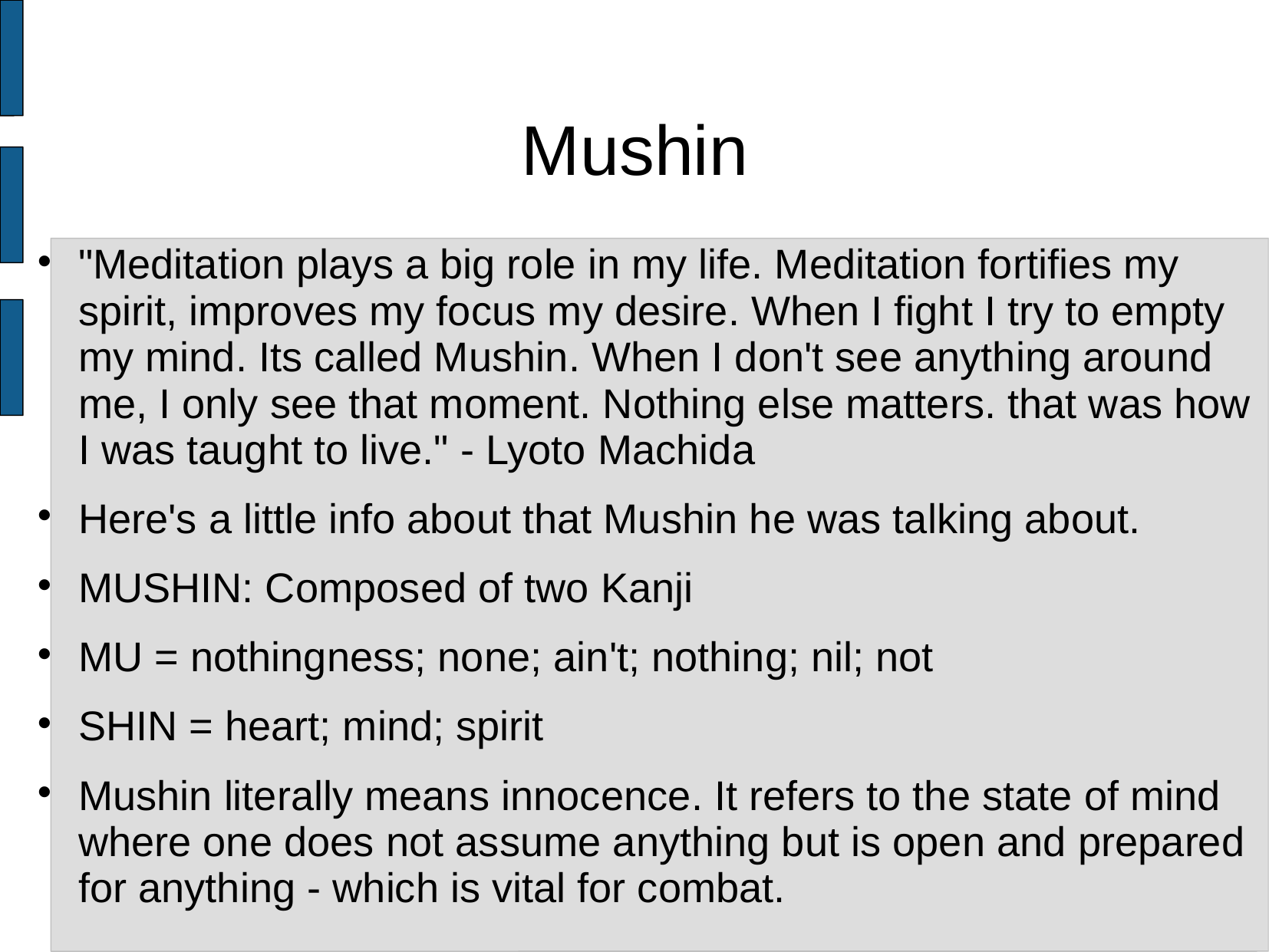

# Mushin
"Meditation plays a big role in my life. Meditation fortifies my spirit, improves my focus my desire. When I fight I try to empty my mind. Its called Mushin. When I don't see anything around me, I only see that moment. Nothing else matters. that was how I was taught to live." - Lyoto Machida
Here's a little info about that Mushin he was talking about.
MUSHIN: Composed of two Kanji
MU = nothingness; none; ain't; nothing; nil; not
SHIN = heart; mind; spirit
Mushin literally means innocence. It refers to the state of mind where one does not assume anything but is open and prepared for anything - which is vital for combat.